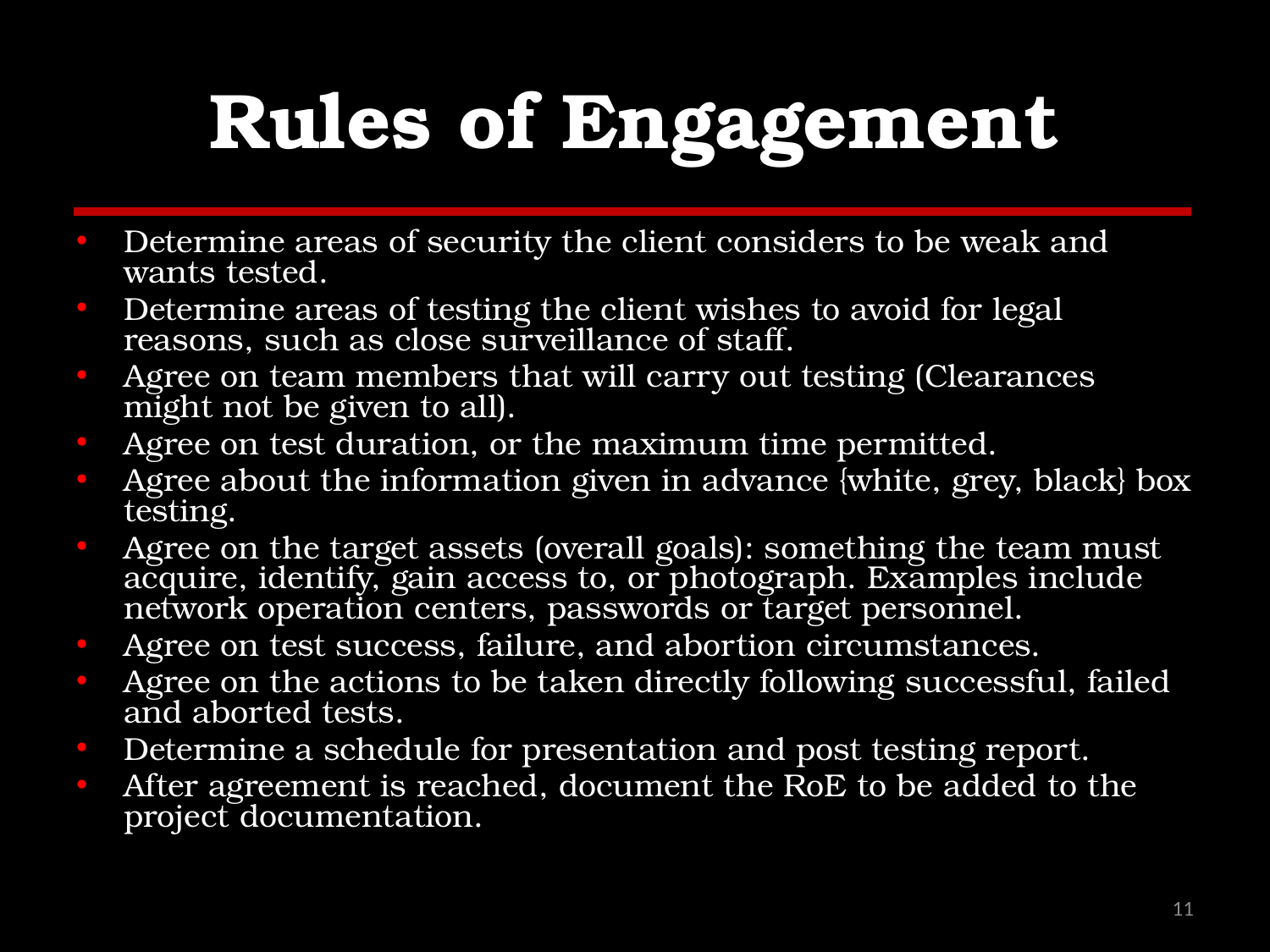

# Rules of Engagement
Determine areas of security the client considers to be weak and wants tested.
Determine areas of testing the client wishes to avoid for legal reasons, such as close surveillance of staff.
Agree on team members that will carry out testing (Clearances might not be given to all).
Agree on test duration, or the maximum time permitted.
Agree about the information given in advance {white, grey, black} box testing.
Agree on the target assets (overall goals): something the team must acquire, identify, gain access to, or photograph. Examples include network operation centers, passwords or target personnel.
Agree on test success, failure, and abortion circumstances.
Agree on the actions to be taken directly following successful, failed and aborted tests.
Determine a schedule for presentation and post testing report.
After agreement is reached, document the RoE to be added to the project documentation.
11